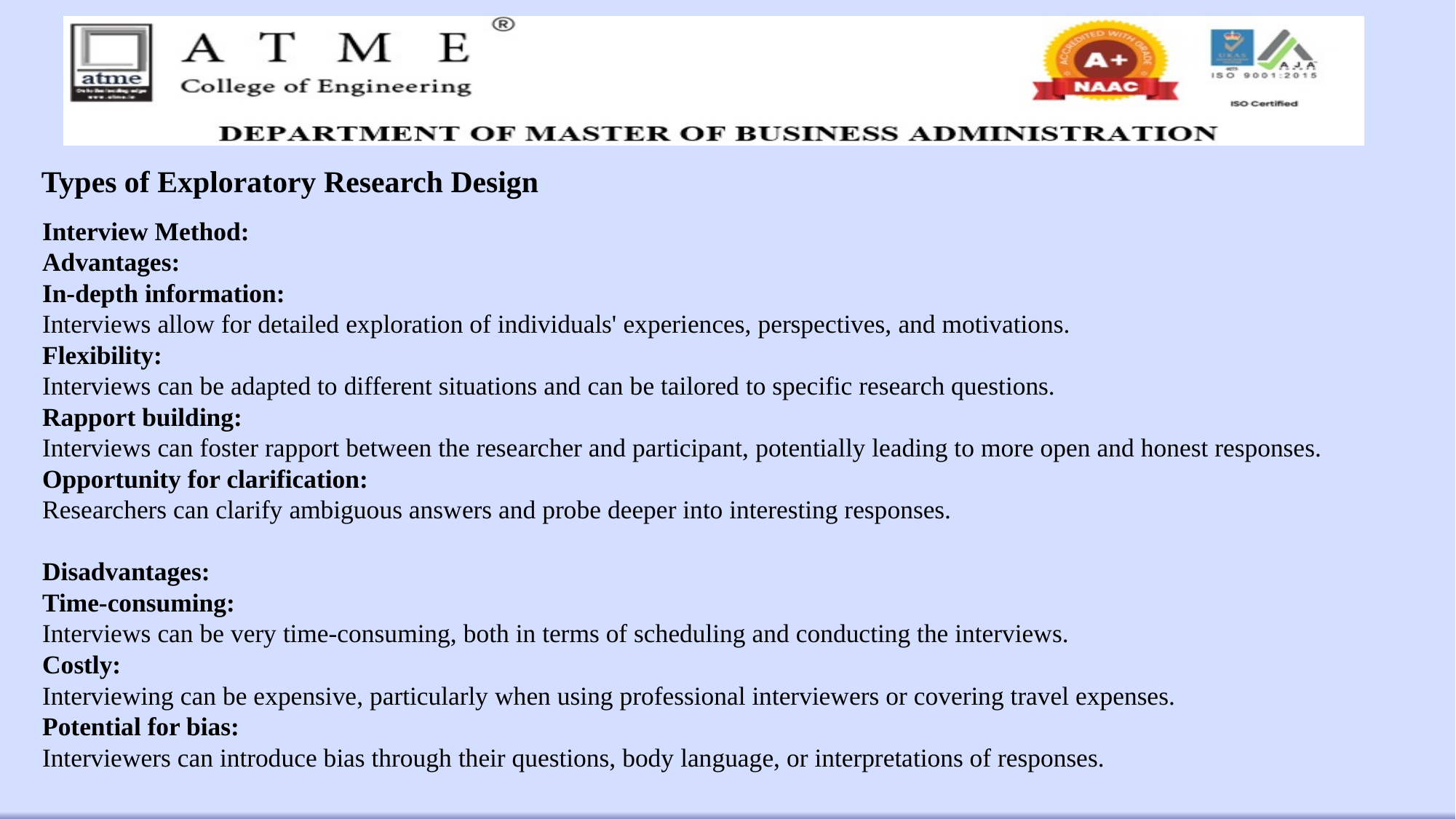

# Types of Exploratory Research Design
Interview Method:
Advantages:
In-depth information:
Interviews allow for detailed exploration of individuals' experiences, perspectives, and motivations.
Flexibility:
Interviews can be adapted to different situations and can be tailored to specific research questions.
Rapport building:
Interviews can foster rapport between the researcher and participant, potentially leading to more open and honest responses.
Opportunity for clarification:
Researchers can clarify ambiguous answers and probe deeper into interesting responses.

Disadvantages:
Time-consuming:
Interviews can be very time-consuming, both in terms of scheduling and conducting the interviews.
Costly:
Interviewing can be expensive, particularly when using professional interviewers or covering travel expenses.
Potential for bias:
Interviewers can introduce bias through their questions, body language, or interpretations of responses.